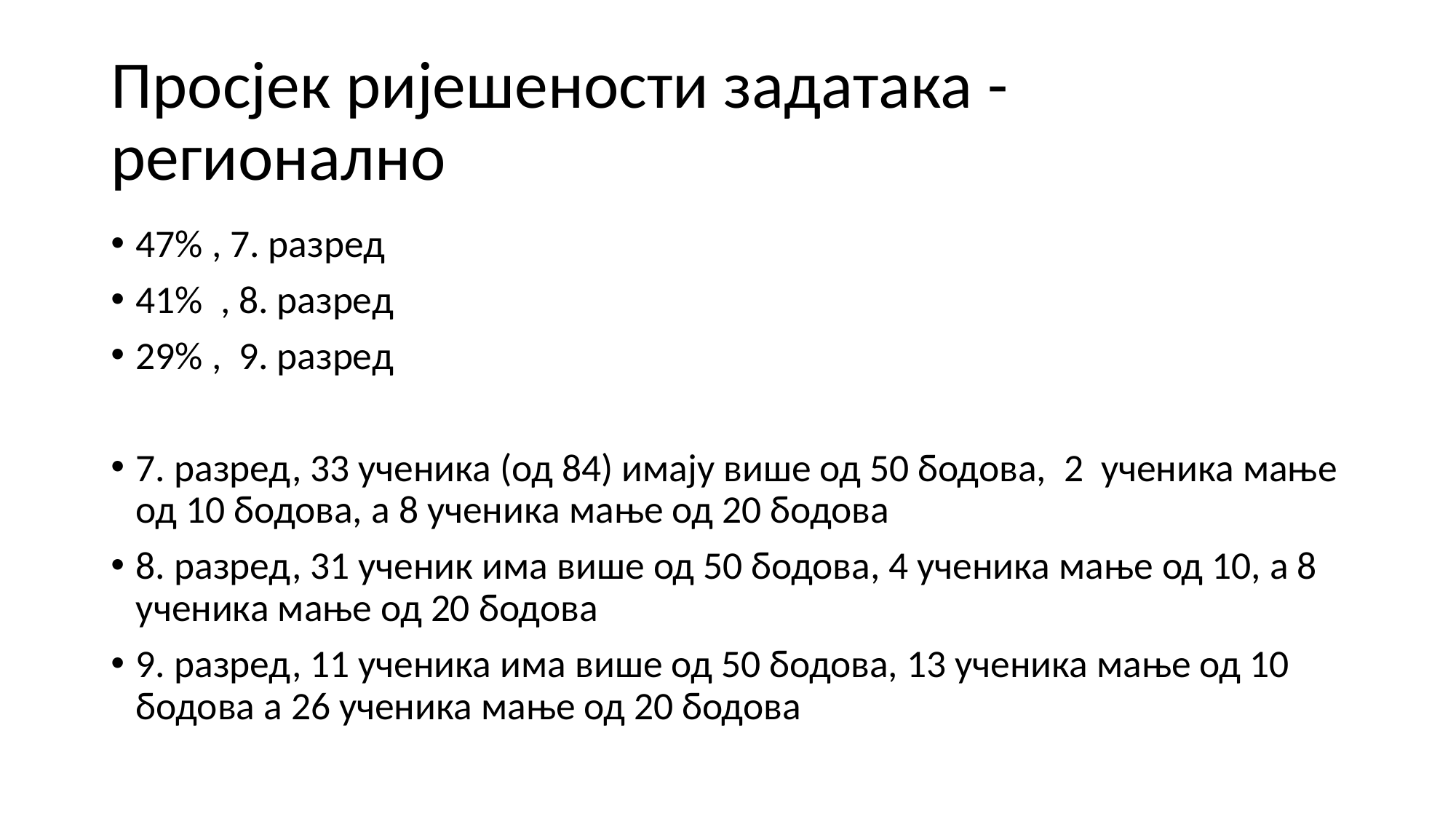

# Просјек ријешености задатака - регионално
47% , 7. разред
41%  , 8. разред
29% ,  9. разред

7. разред, 33 ученика (од 84) имају више од 50 бодова,  2  ученика мање од 10 бодова, а 8 ученика мање од 20 бодова
8. разред, 31 ученик има више од 50 бодова, 4 ученика мање од 10, а 8 ученика мање од 20 бодова
9. разред, 11 ученика има више од 50 бодова, 13 ученика мање од 10 бодова а 26 ученика мање од 20 бодова